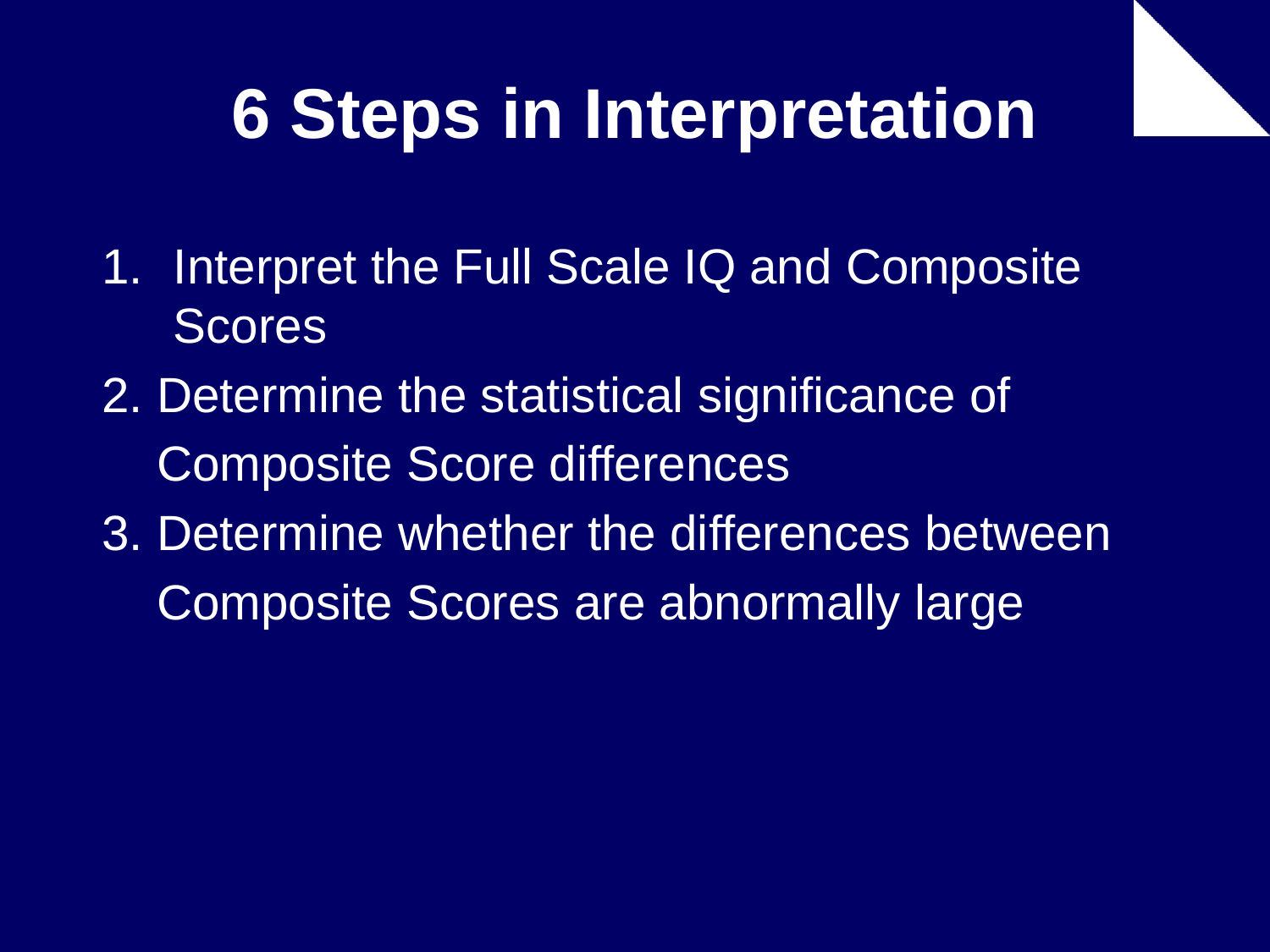

# 6 Steps in Interpretation
Interpret the Full Scale IQ and Composite Scores
2. Determine the statistical significance of
    Composite Score differences
3. Determine whether the differences between
    Composite Scores are abnormally large